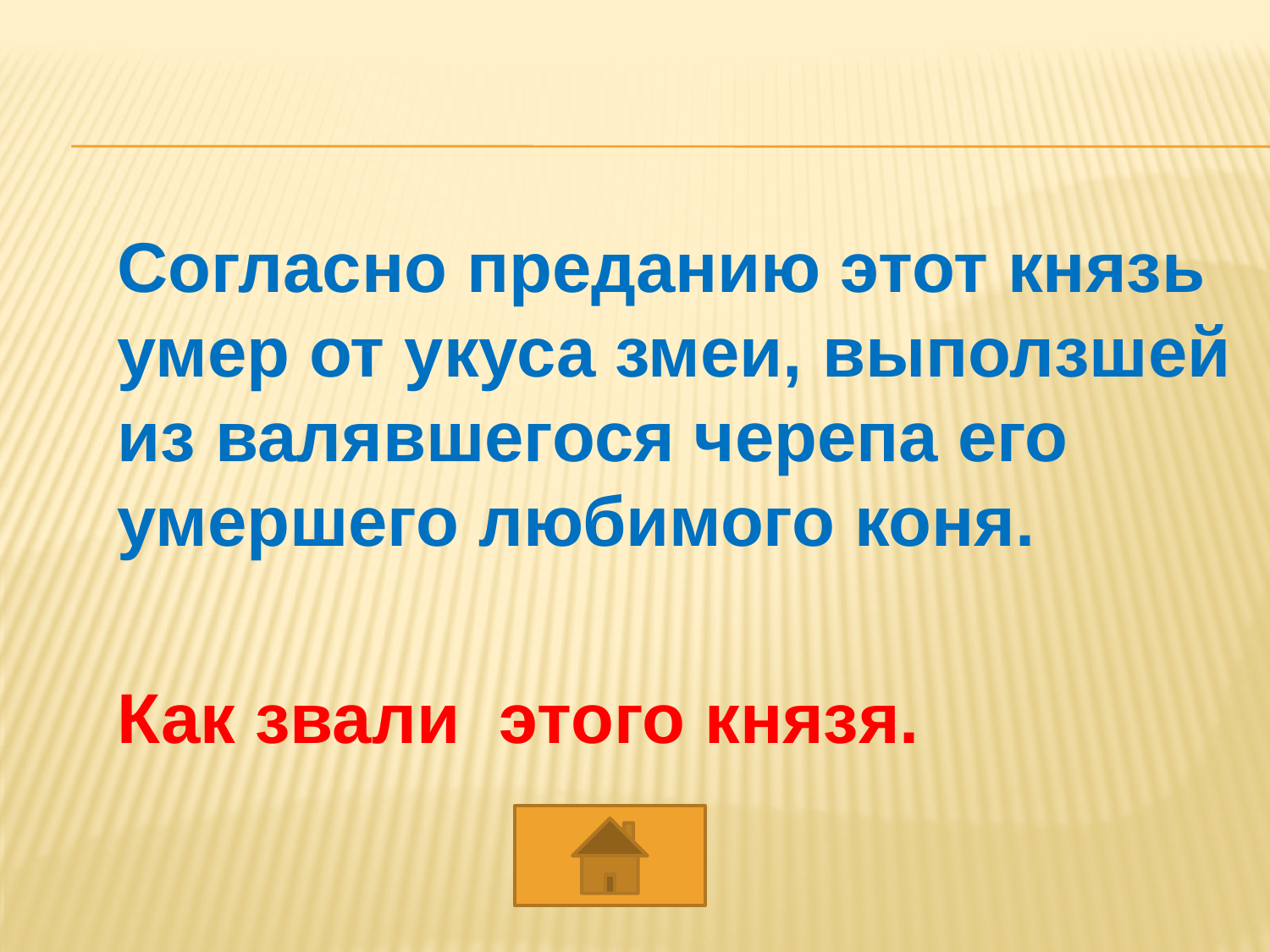

#
Согласно преданию этот князь умер от укуса змеи, выползшей из валявшегося черепа его умершего любимого коня.

Как звали  этого князя.